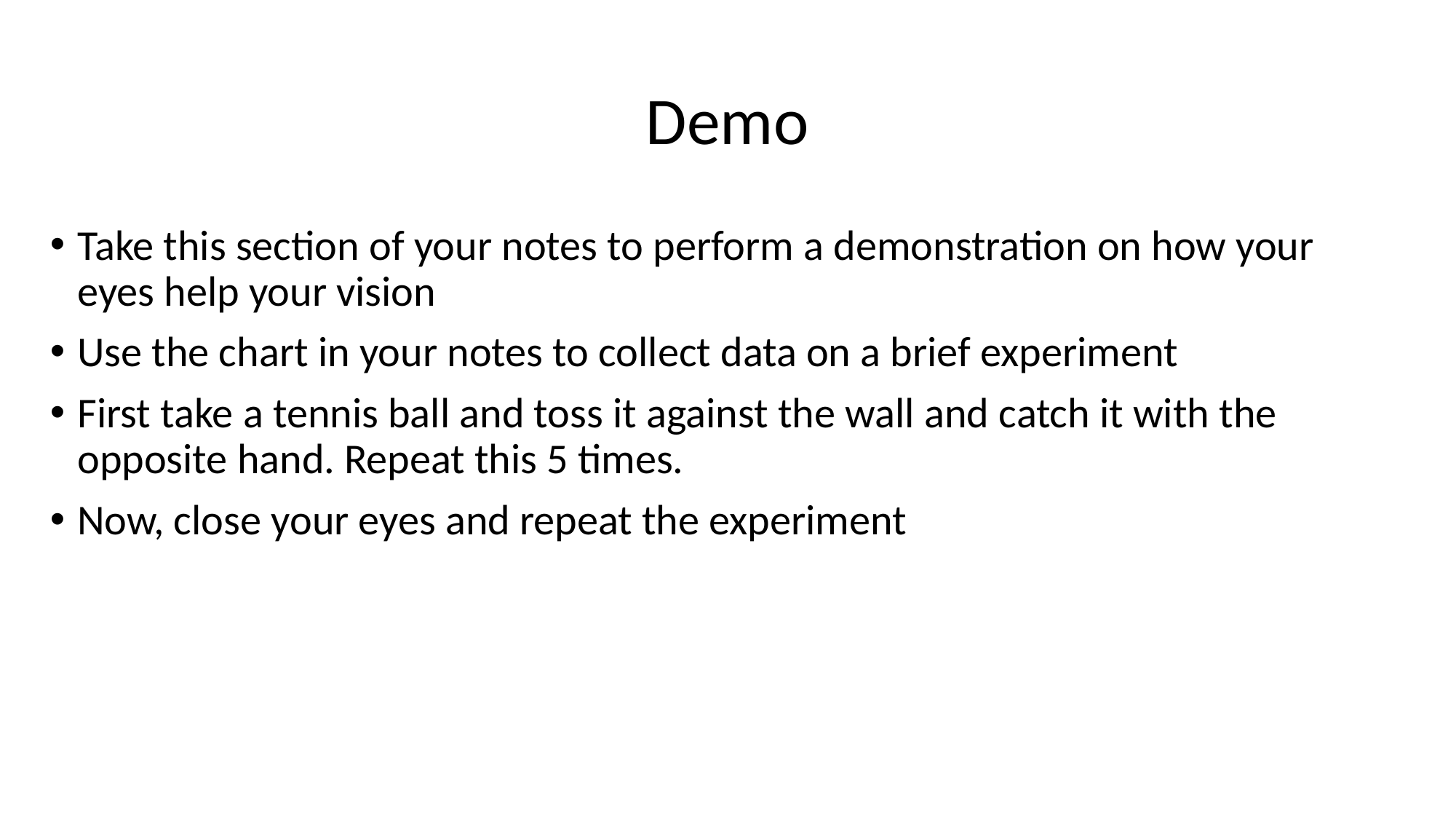

# Demo
Take this section of your notes to perform a demonstration on how your eyes help your vision
Use the chart in your notes to collect data on a brief experiment
First take a tennis ball and toss it against the wall and catch it with the opposite hand. Repeat this 5 times.
Now, close your eyes and repeat the experiment